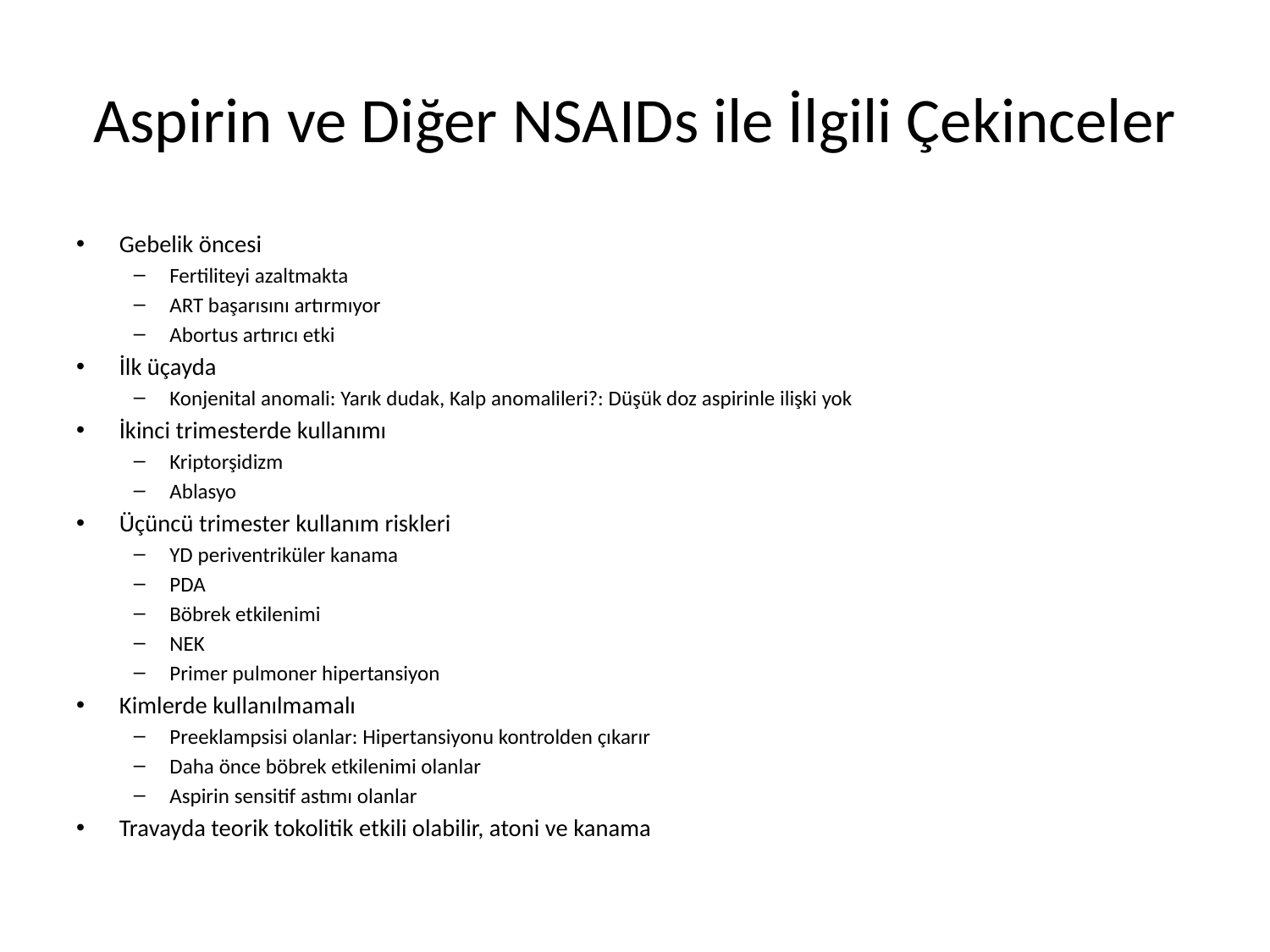

# Aspirin ve Diğer NSAIDs ile İlgili Çekinceler
Gebelik öncesi
Fertiliteyi azaltmakta
ART başarısını artırmıyor
Abortus artırıcı etki
İlk üçayda
Konjenital anomali: Yarık dudak, Kalp anomalileri?: Düşük doz aspirinle ilişki yok
İkinci trimesterde kullanımı
Kriptorşidizm
Ablasyo
Üçüncü trimester kullanım riskleri
YD periventriküler kanama
PDA
Böbrek etkilenimi
NEK
Primer pulmoner hipertansiyon
Kimlerde kullanılmamalı
Preeklampsisi olanlar: Hipertansiyonu kontrolden çıkarır
Daha önce böbrek etkilenimi olanlar
Aspirin sensitif astımı olanlar
Travayda teorik tokolitik etkili olabilir, atoni ve kanama